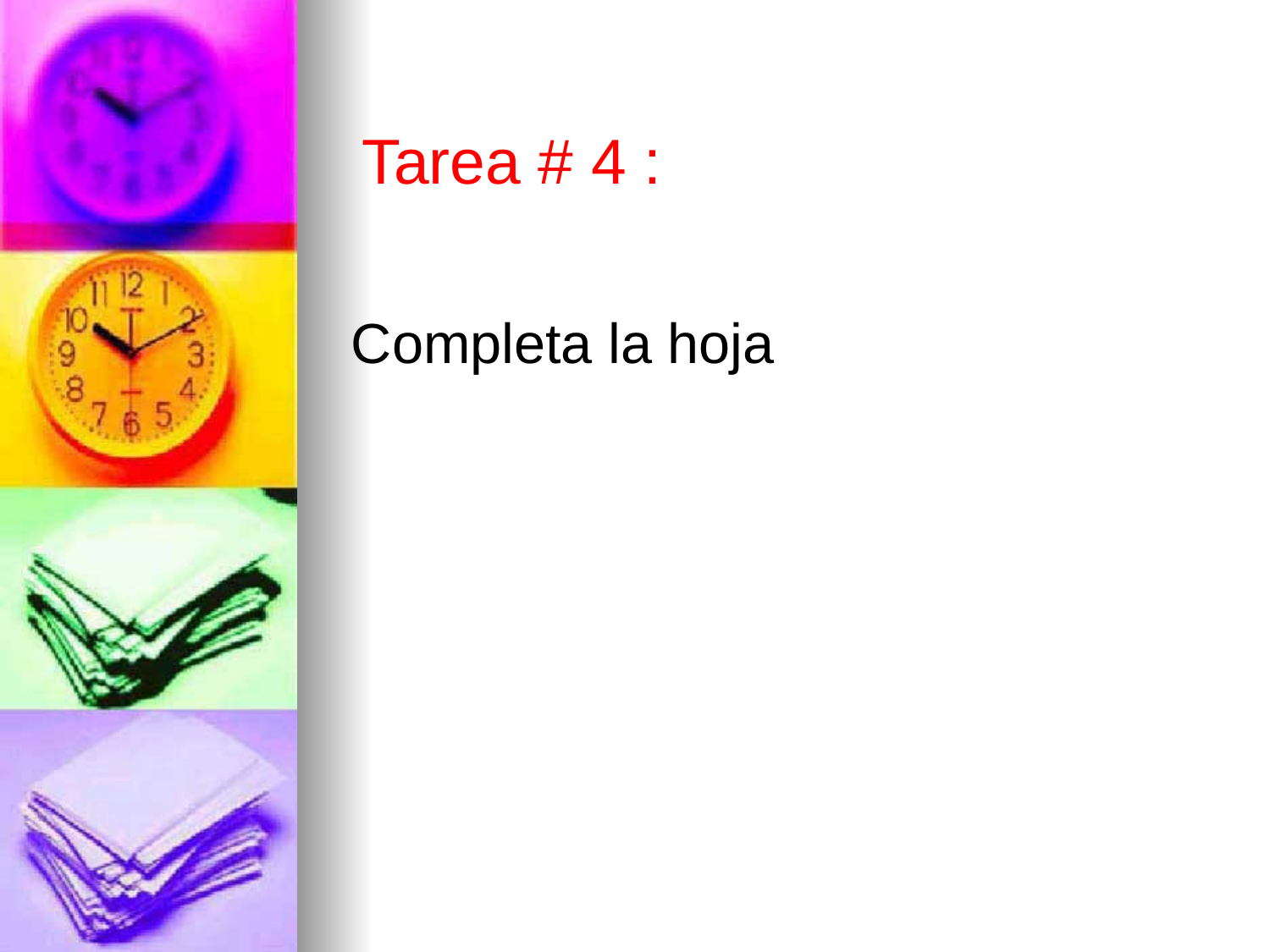

# Tarea # 4 :

Completa la hoja